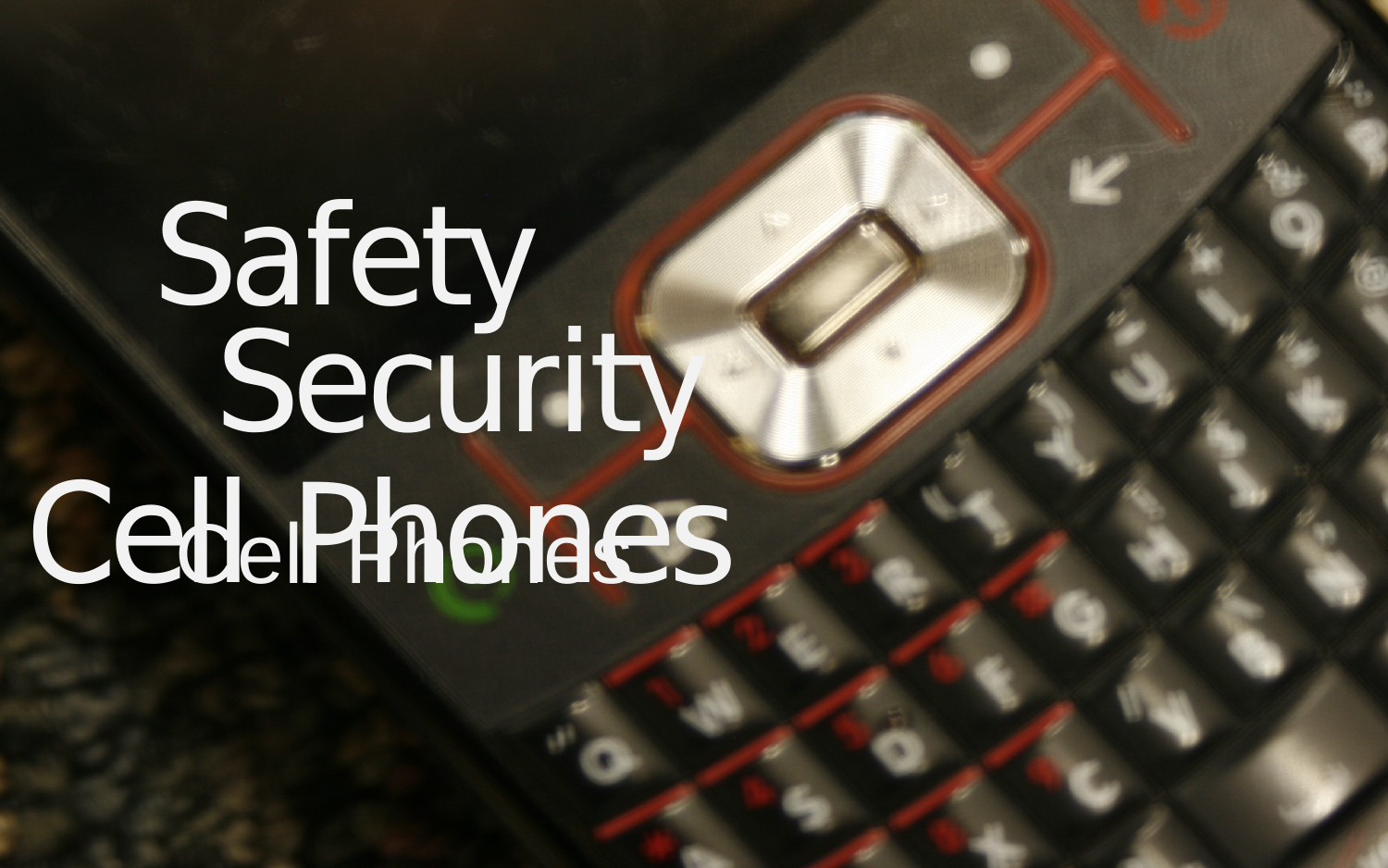

Safety
Security
Cell Phones
# Cell Phones